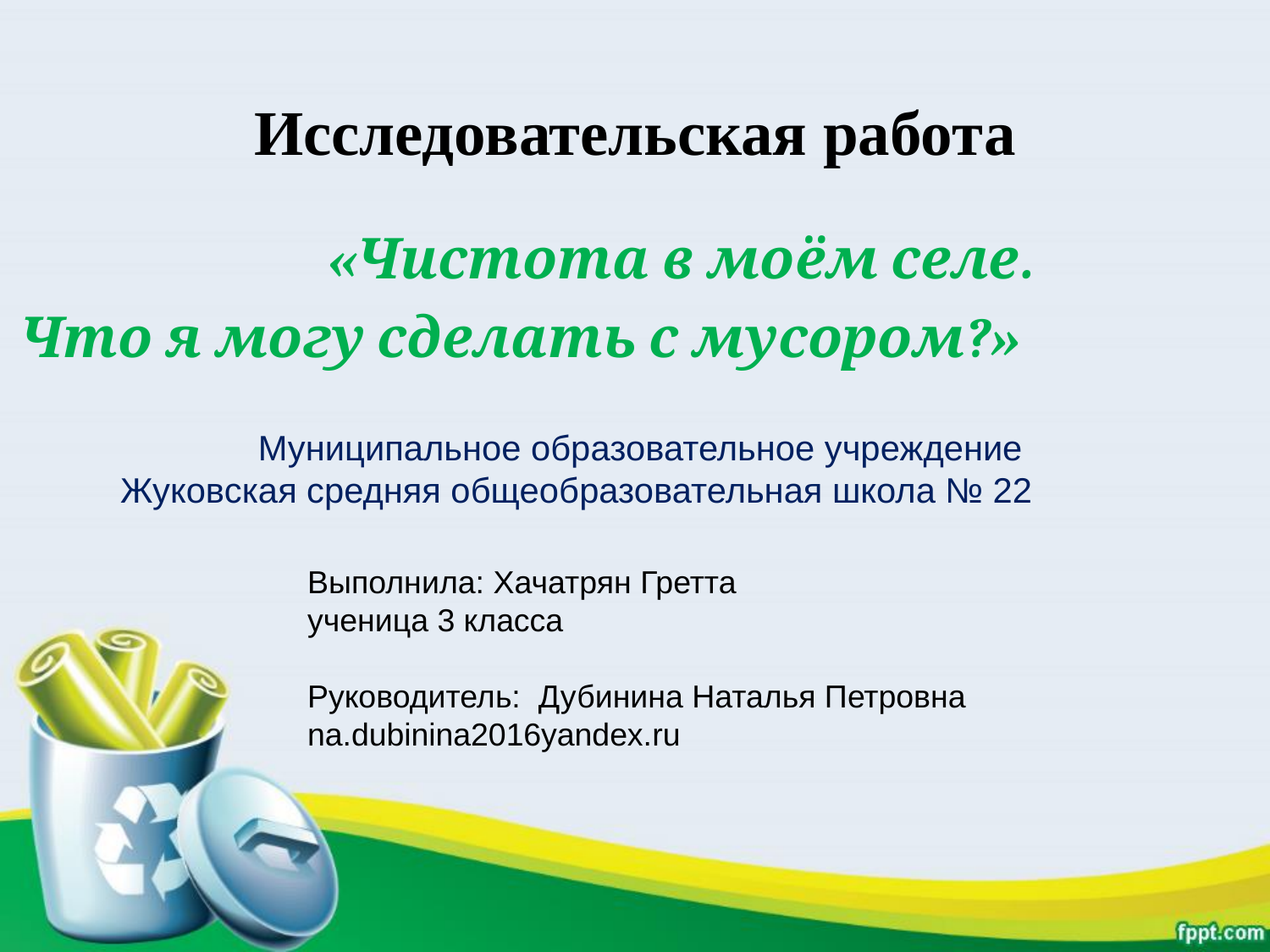

# Исследовательская работа
«Чистота в моём селе.
Что я могу сделать с мусором?»

Муниципальное образовательное учреждение
Жуковская средняя общеобразовательная школа № 22
Выполнила: Хачатрян Гретта
ученица 3 класса

Руководитель:  Дубинина Наталья Петровна
na.dubinina2016yandex.ru